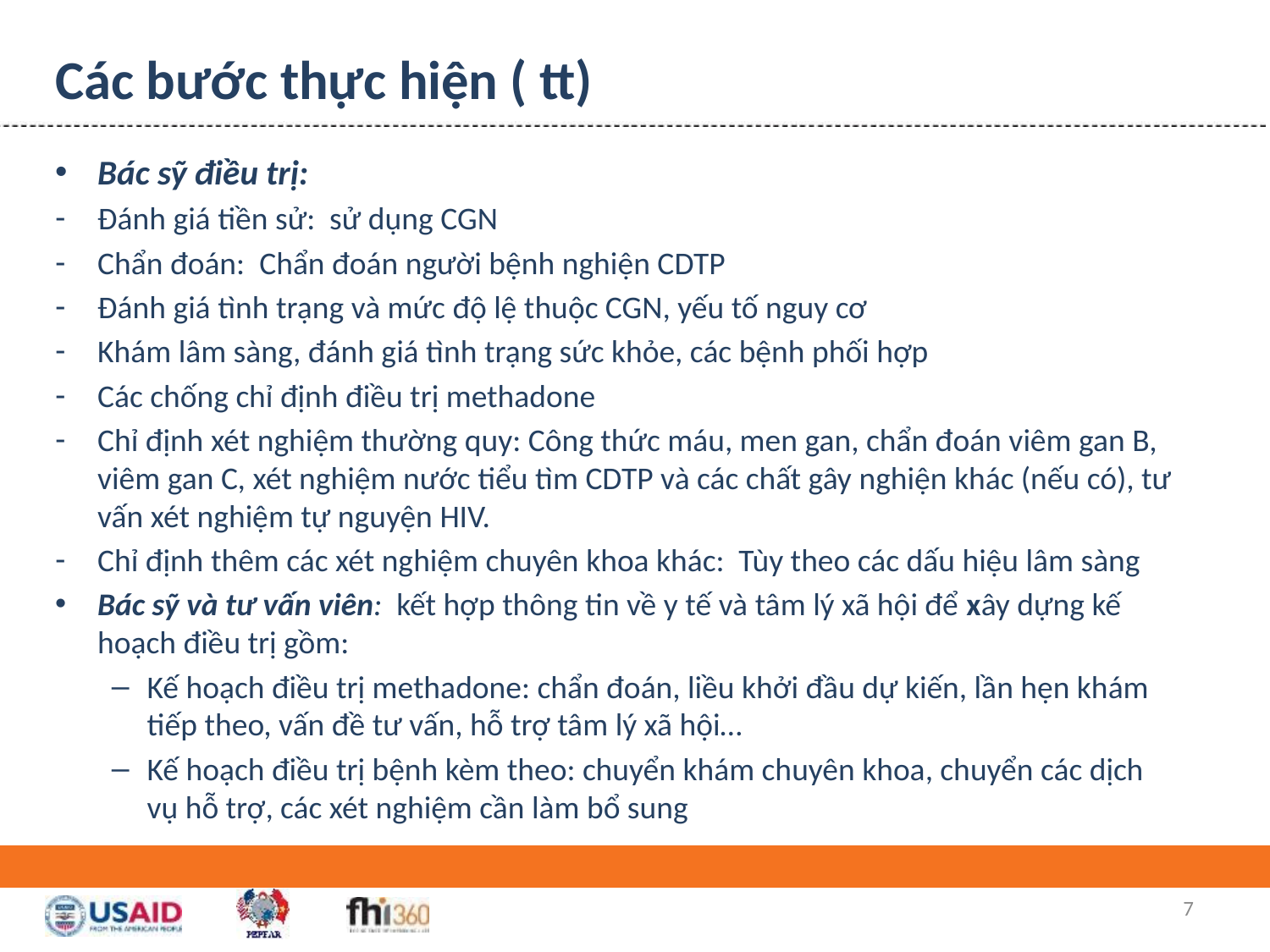

# Các bước thực hiện ( tt)
Bác sỹ điều trị:
Đánh giá tiền sử:  sử dụng CGN
Chẩn đoán:  Chẩn đoán người bệnh nghiện CDTP
Đánh giá tình trạng và mức độ lệ thuộc CGN, yếu tố nguy cơ
Khám lâm sàng, đánh giá tình trạng sức khỏe, các bệnh phối hợp
Các chống chỉ định điều trị methadone
Chỉ định xét nghiệm thường quy: Công thức máu, men gan, chẩn đoán viêm gan B, viêm gan C, xét nghiệm nước tiểu tìm CDTP và các chất gây nghiện khác (nếu có), tư vấn xét nghiệm tự nguyện HIV.
Chỉ định thêm các xét nghiệm chuyên khoa khác:  Tùy theo các dấu hiệu lâm sàng
Bác sỹ và tư vấn viên:  kết hợp thông tin về y tế và tâm lý xã hội để xây dựng kế hoạch điều trị gồm:
Kế hoạch điều trị methadone: chẩn đoán, liều khởi đầu dự kiến, lần hẹn khám tiếp theo, vấn đề tư vấn, hỗ trợ tâm lý xã hội…
Kế hoạch điều trị bệnh kèm theo: chuyển khám chuyên khoa, chuyển các dịch vụ hỗ trợ, các xét nghiệm cần làm bổ sung

7